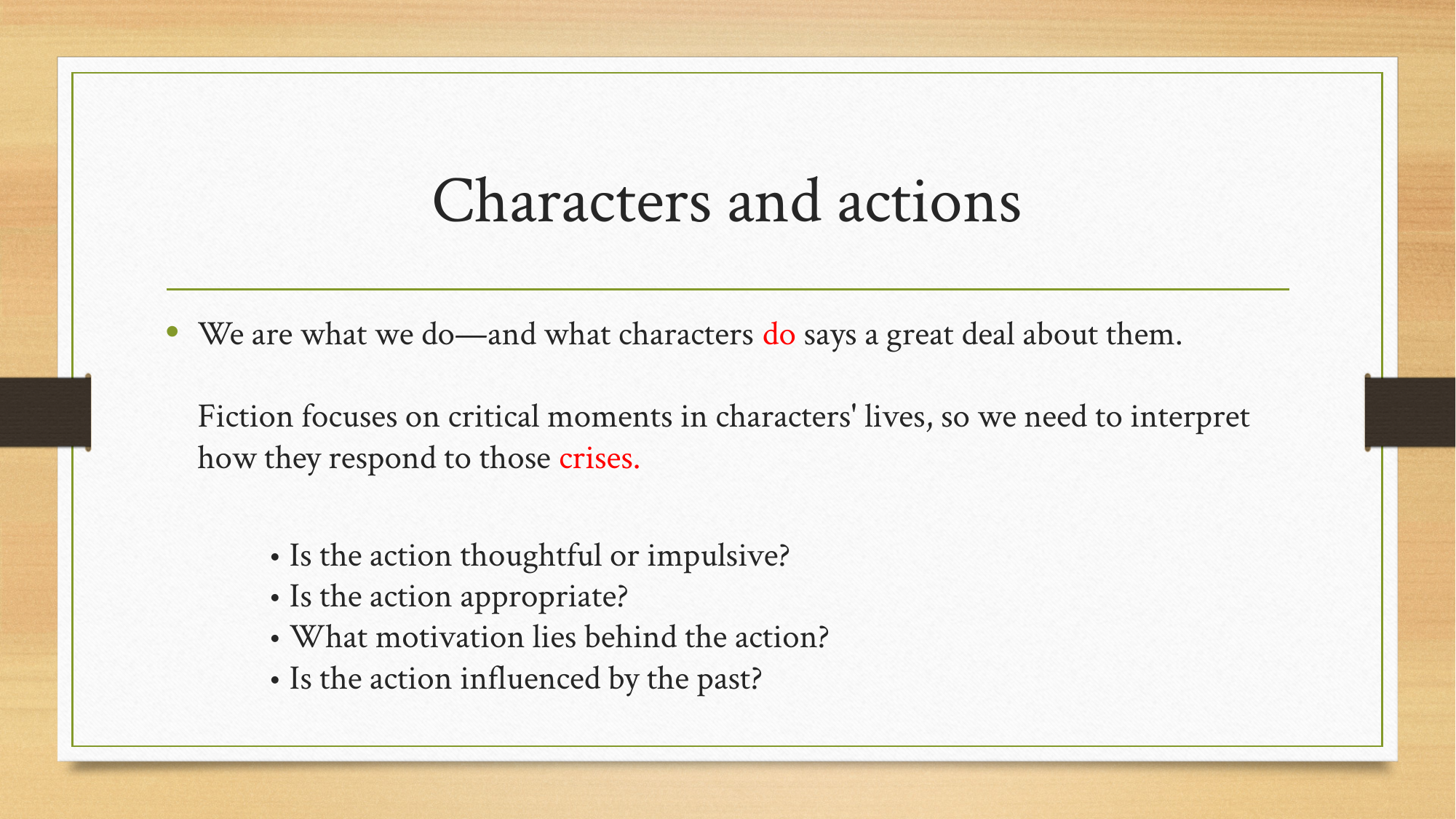

# Characters and actions
We are what we do—and what characters do says a great deal about them.
Fiction focuses on critical moments in characters' lives, so we need to interpret how they respond to those crises.
• Is the action thoughtful or impulsive?
• Is the action appropriate?
• What motivation lies behind the action?
• Is the action influenced by the past?